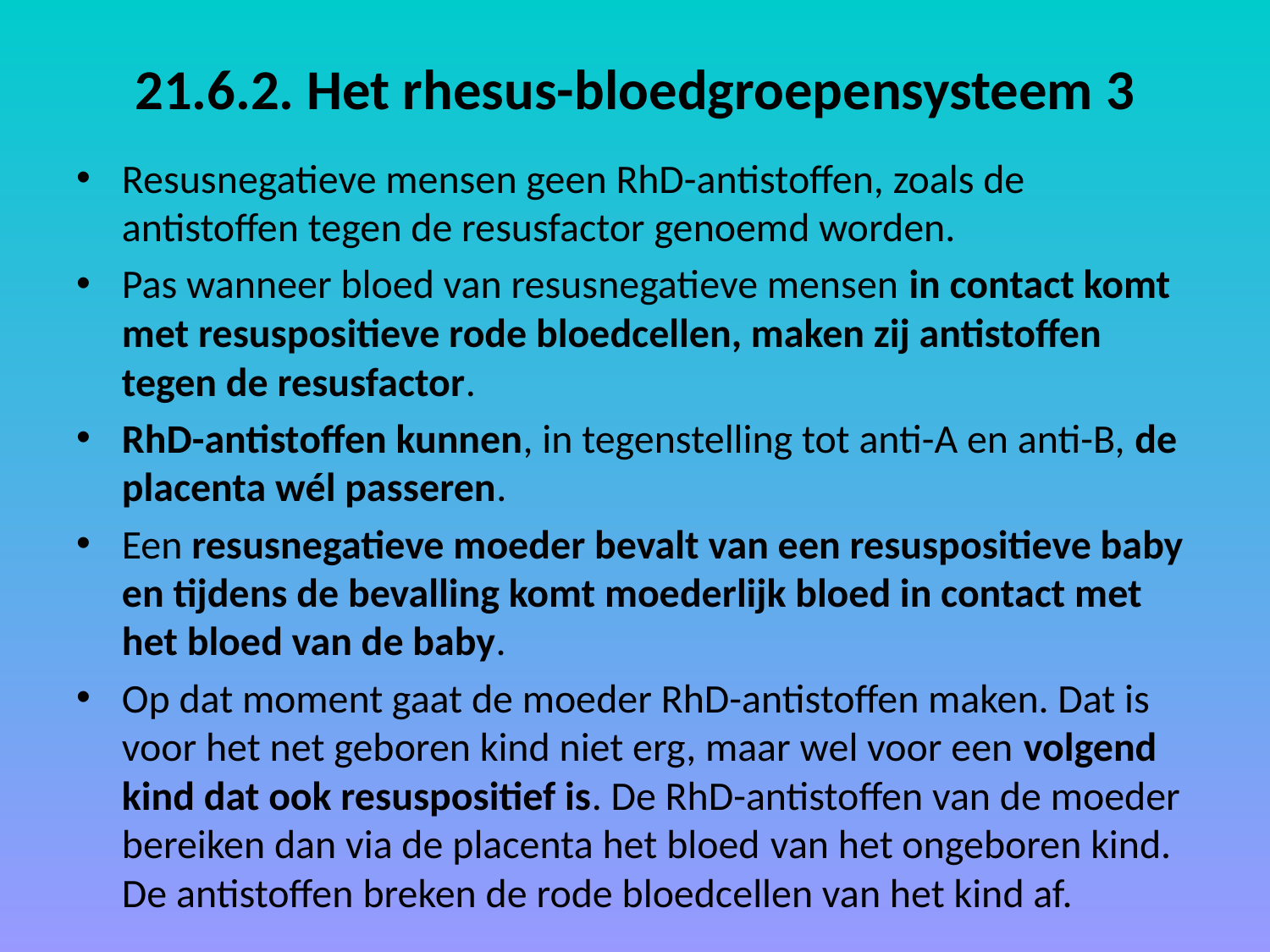

# 21.6.2. Het rhesus-bloedgroepensysteem 3
Resusnegatieve mensen geen RhD-antistoffen, zoals de antistoffen tegen de resusfactor genoemd worden.
Pas wanneer bloed van resusnegatieve mensen in contact komt met resuspositieve rode bloedcellen, maken zij antistoffen tegen de resusfactor.
RhD-antistoffen kunnen, in tegenstelling tot anti-A en anti-B, de placenta wél passeren.
Een resusnegatieve moeder bevalt van een resuspositieve baby en tijdens de bevalling komt moederlijk bloed in contact met het bloed van de baby.
Op dat moment gaat de moeder RhD-antistoffen maken. Dat is voor het net geboren kind niet erg, maar wel voor een volgend kind dat ook resuspositief is. De RhD-antistoffen van de moeder bereiken dan via de placenta het bloed van het ongeboren kind. De antistoffen breken de rode bloedcellen van het kind af.